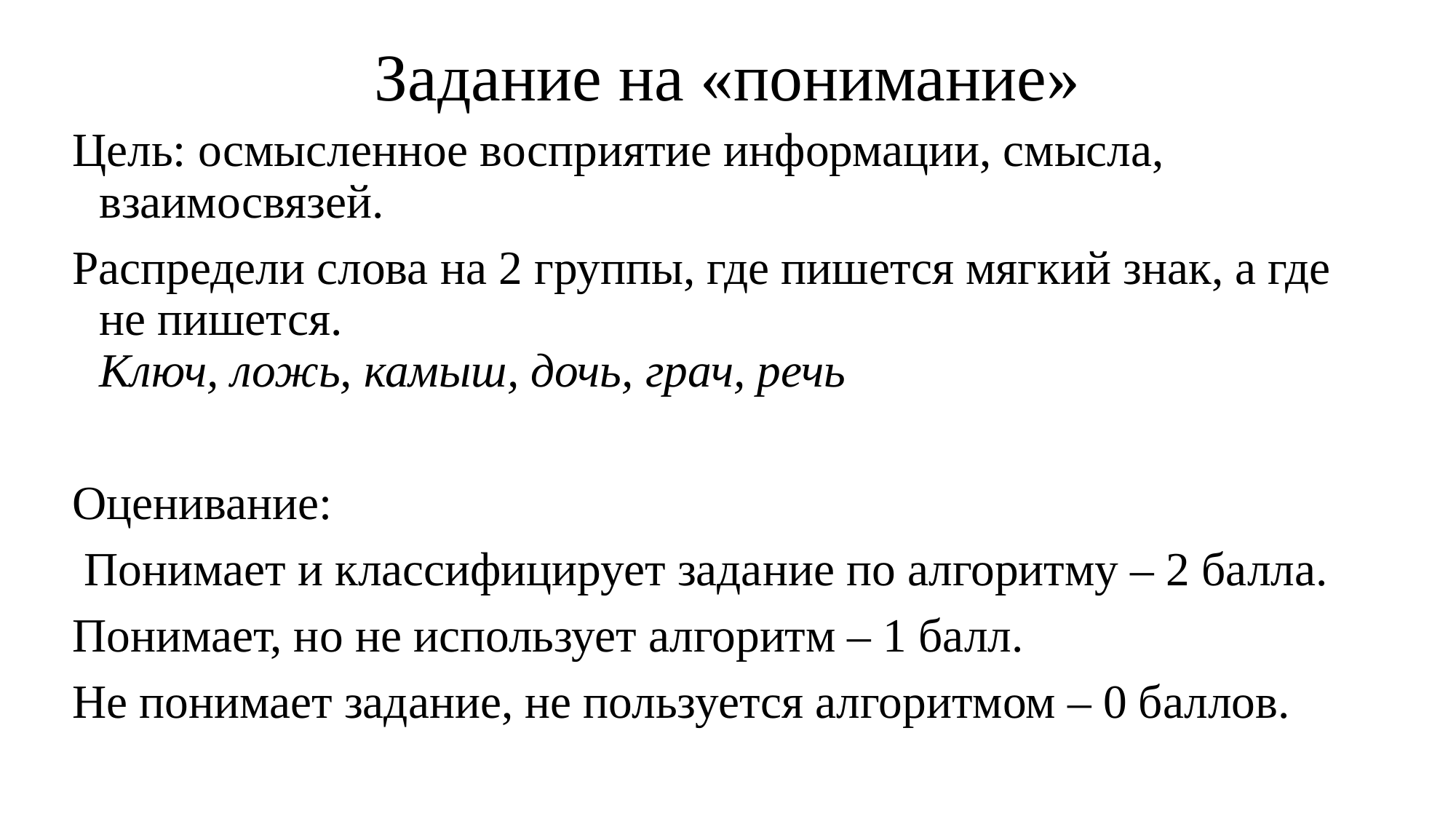

# Задание на «понимание»
Цель: осмысленное восприятие информации, смысла, взаимосвязей.
Распредели слова на 2 группы, где пишется мягкий знак, а где не пишется.
Ключ, ложь, камыш, дочь, грач, речь

Оценивание:
 Понимает и классифицирует задание по алгоритму – 2 балла.
Понимает, но не использует алгоритм – 1 балл.
Не понимает задание, не пользуется алгоритмом – 0 баллов.